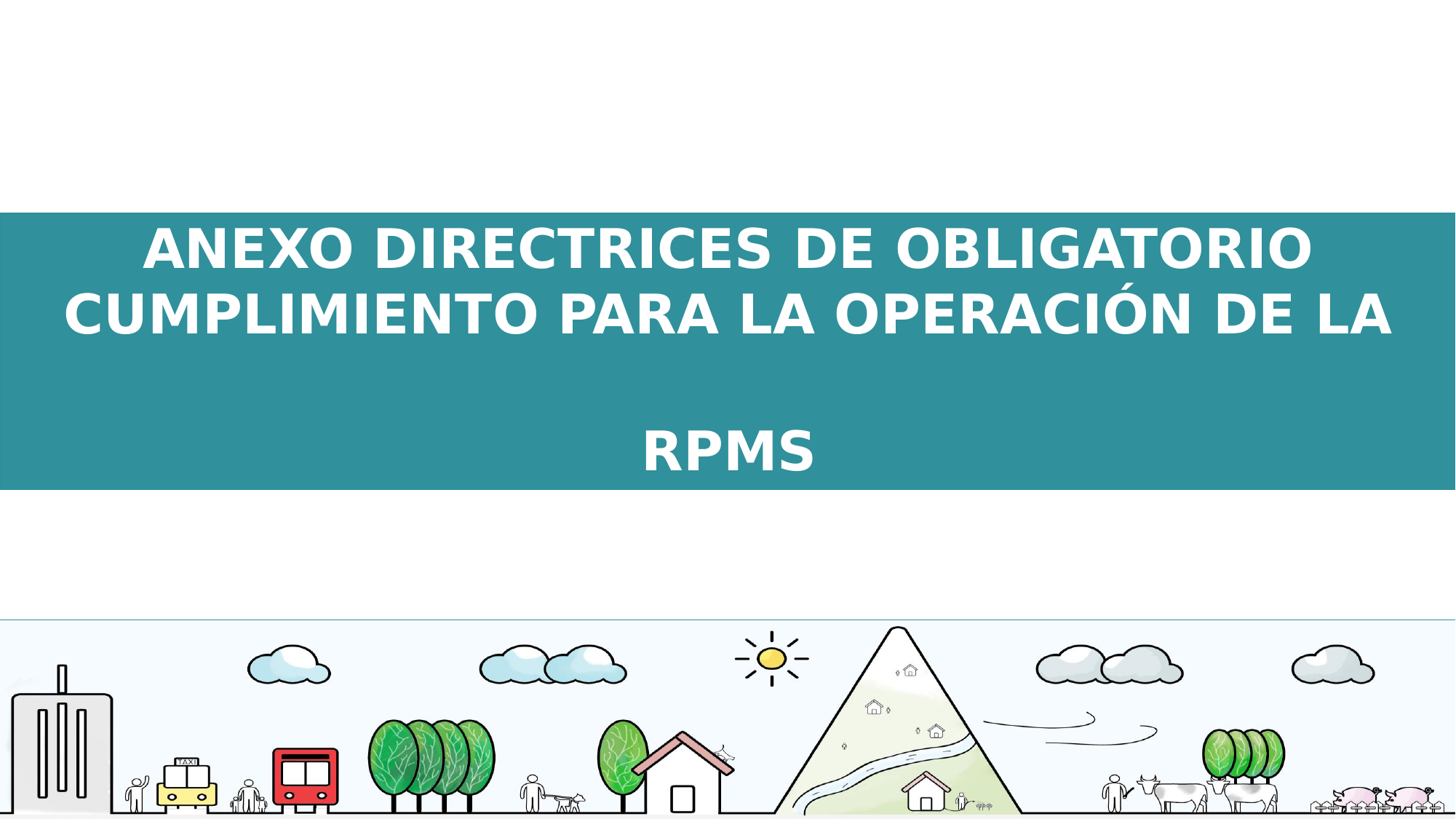

ANEXO DIRECTRICES DE OBLIGATORIO CUMPLIMIENTO PARA LA OPERACIÓN DE LA

RPMS